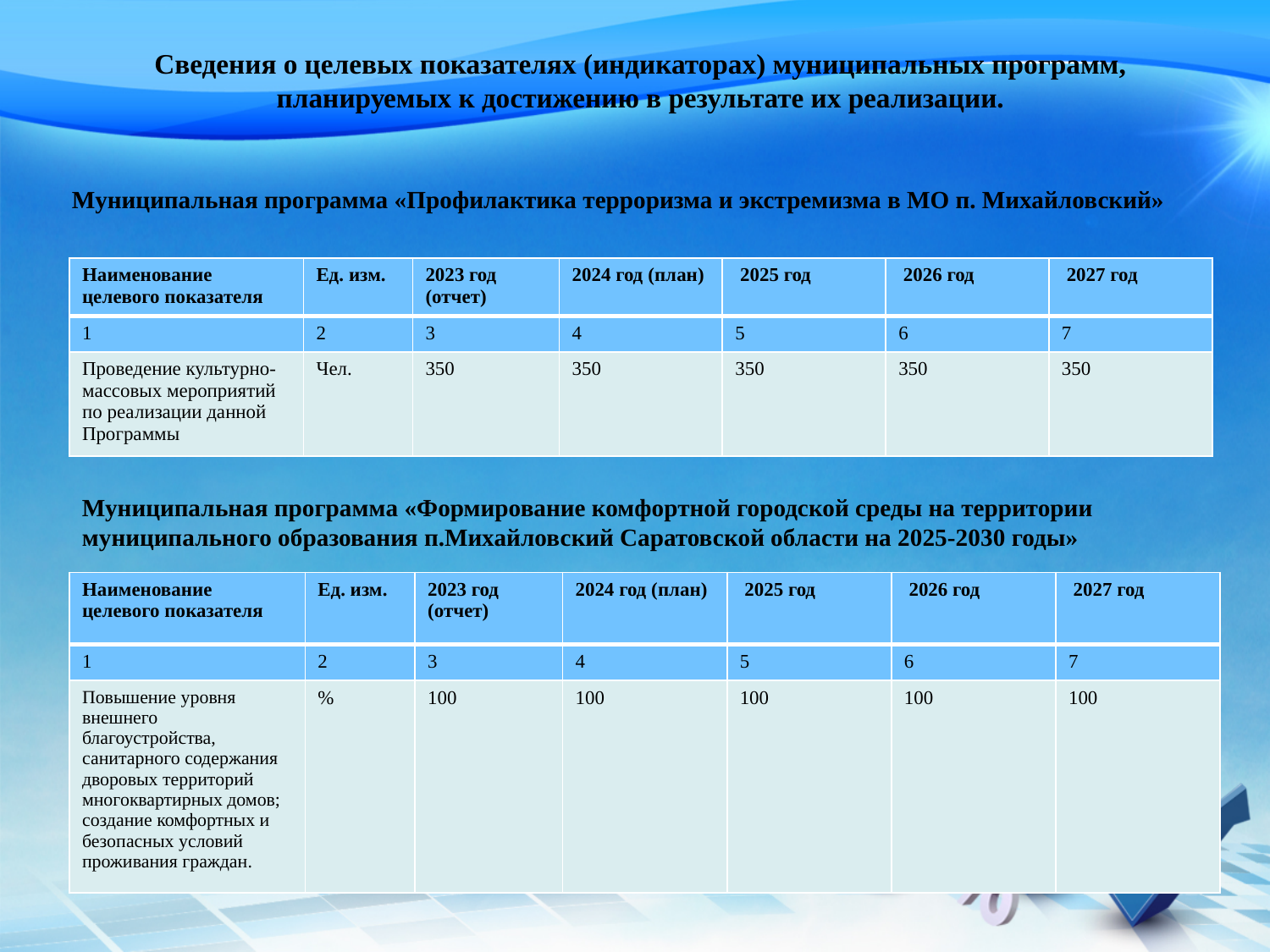

# Сведения о целевых показателях (индикаторах) муниципальных программ, планируемых к достижению в результате их реализации.

Муниципальная программа «Профилактика терроризма и экстремизма в МО п. Михайловский»
| Наименование целевого показателя | Ед. изм. | 2023 год (отчет) | 2024 год (план) | 2025 год | 2026 год | 2027 год |
| --- | --- | --- | --- | --- | --- | --- |
| 1 | 2 | 3 | 4 | 5 | 6 | 7 |
| Проведение культурно- массовых мероприятий по реализации данной Программы | Чел. | 350 | 350 | 350 | 350 | 350 |

Муниципальная программа «Формирование комфортной городской среды на территории муниципального образования п.Михайловский Саратовской области на 2025-2030 годы»
| Наименование целевого показателя | Ед. изм. | 2023 год (отчет) | 2024 год (план) | 2025 год | 2026 год | 2027 год |
| --- | --- | --- | --- | --- | --- | --- |
| 1 | 2 | 3 | 4 | 5 | 6 | 7 |
| Повышение уровня внешнего благоустройства, санитарного содержания дворовых территорий многоквартирных домов; создание комфортных и безопасных условий проживания граждан. | % | 100 | 100 | 100 | 100 | 100 |